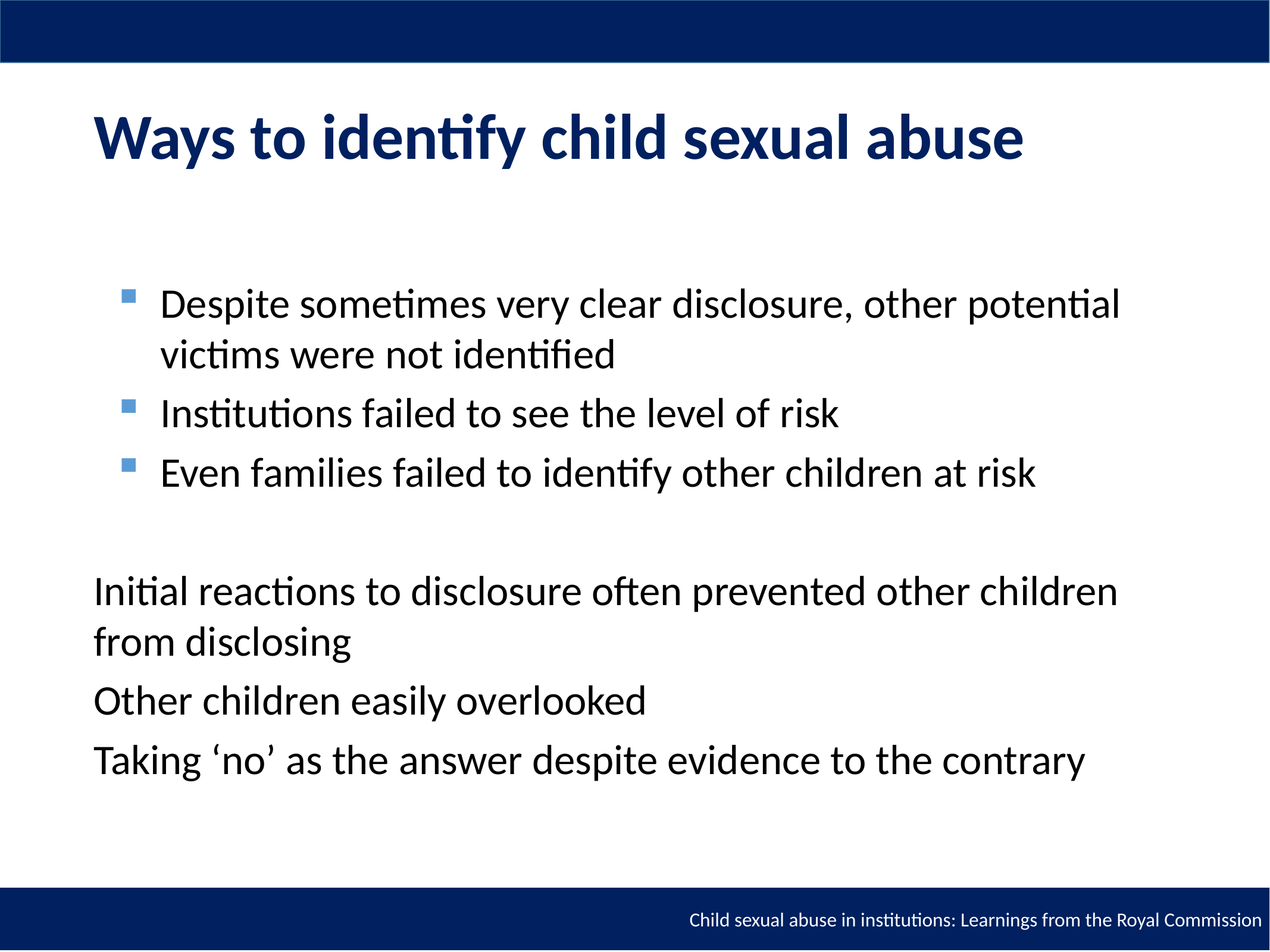

# Ways to identify child sexual abuse
Despite sometimes very clear disclosure, other potential victims were not identified
Institutions failed to see the level of risk
Even families failed to identify other children at risk

Initial reactions to disclosure often prevented other children from disclosing
Other children easily overlooked
Taking ‘no’ as the answer despite evidence to the contrary

Child sexual abuse in institutions: Learnings from the Royal Commission